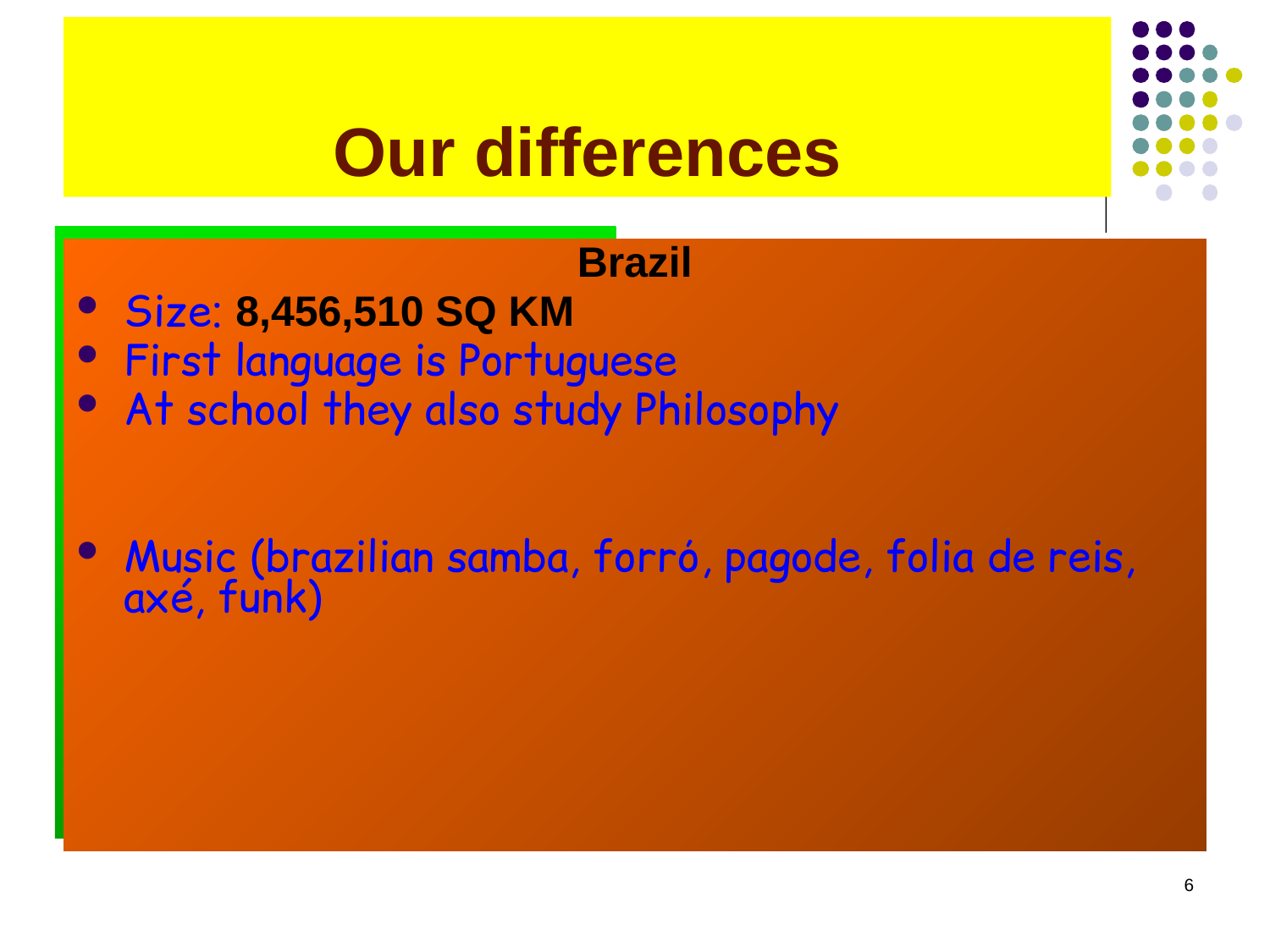

# Our differences
Cyprus
Size:9,250 SQ KM
First language is Greek
At school we also study Ancient Greek
Music ( pop, Greek music, rap, hip hop, rock)

Brazil
Size: 8,456,510 SQ KM
First language is Portuguese
At school they also study Philosophy

Music (brazilian samba, forrό, pagode, folia de reis, axé, funk)

6